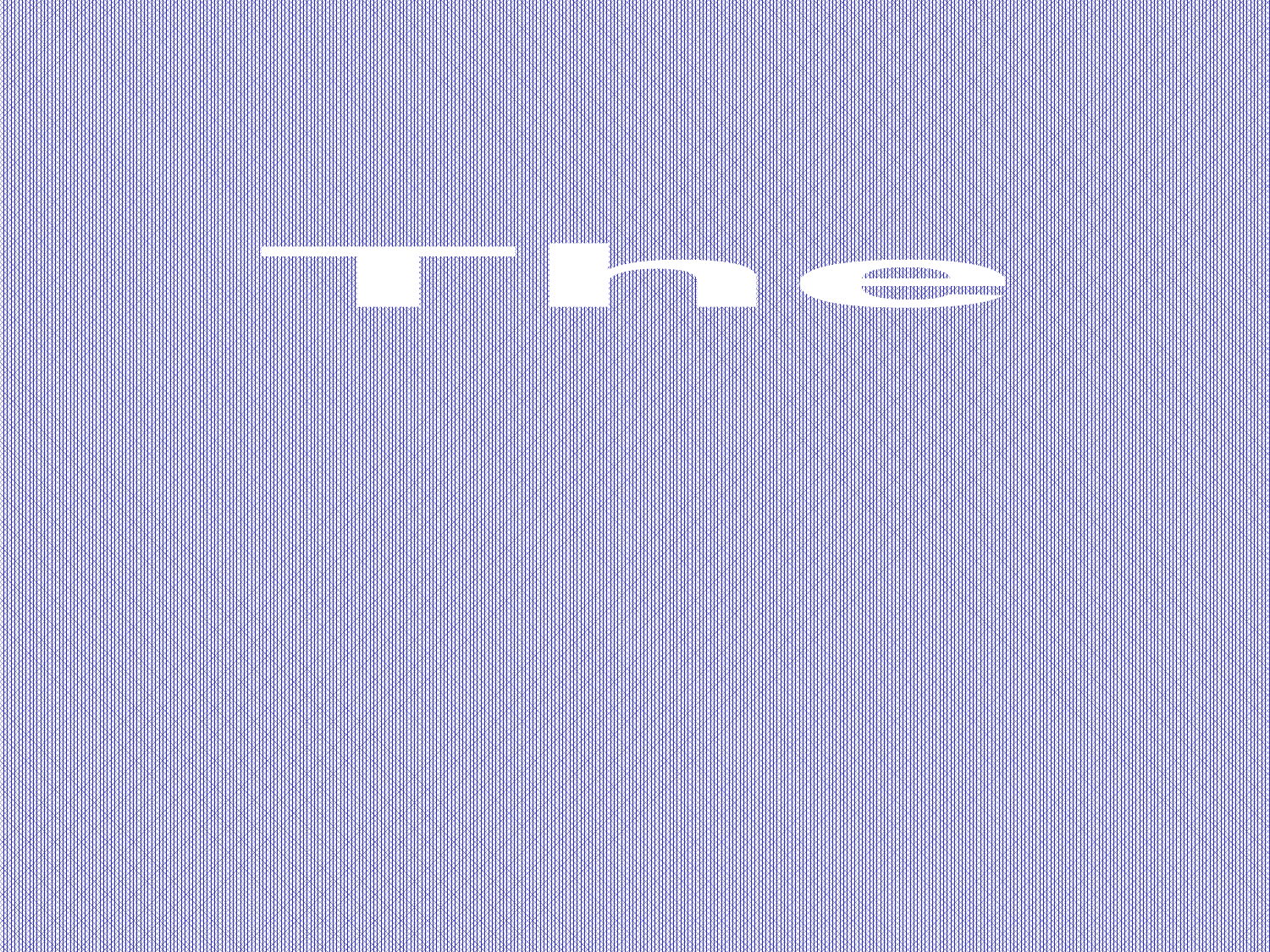

The method to cause Bacteria to take
 up DNA by techniques such as
electroporation (applying electricity)
 or heat shock
(applying heat and calcium)